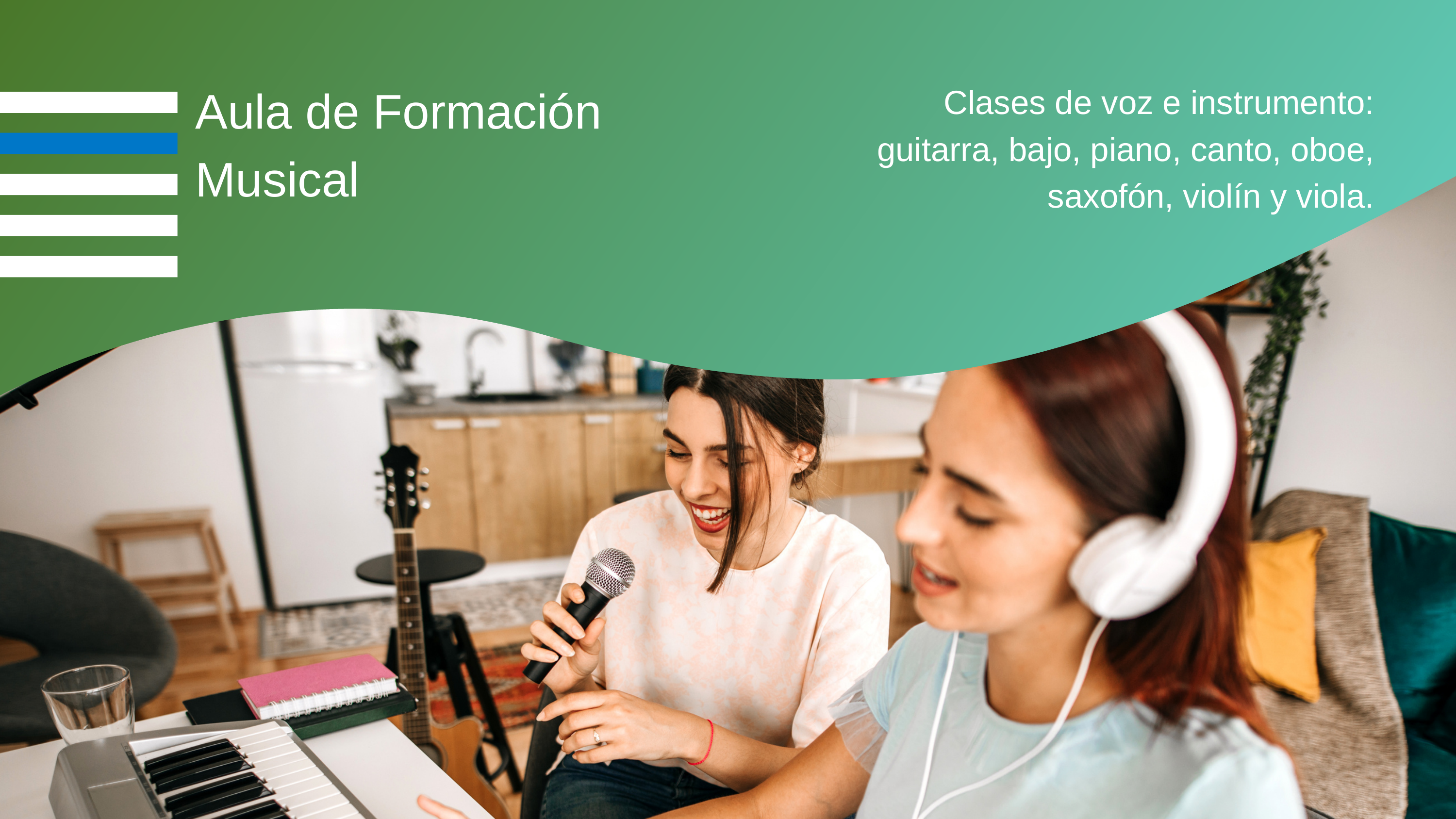

Aula de Formación Musical
Clases de voz e instrumento:
guitarra, bajo, piano, canto, oboe, saxofón, violín y viola.